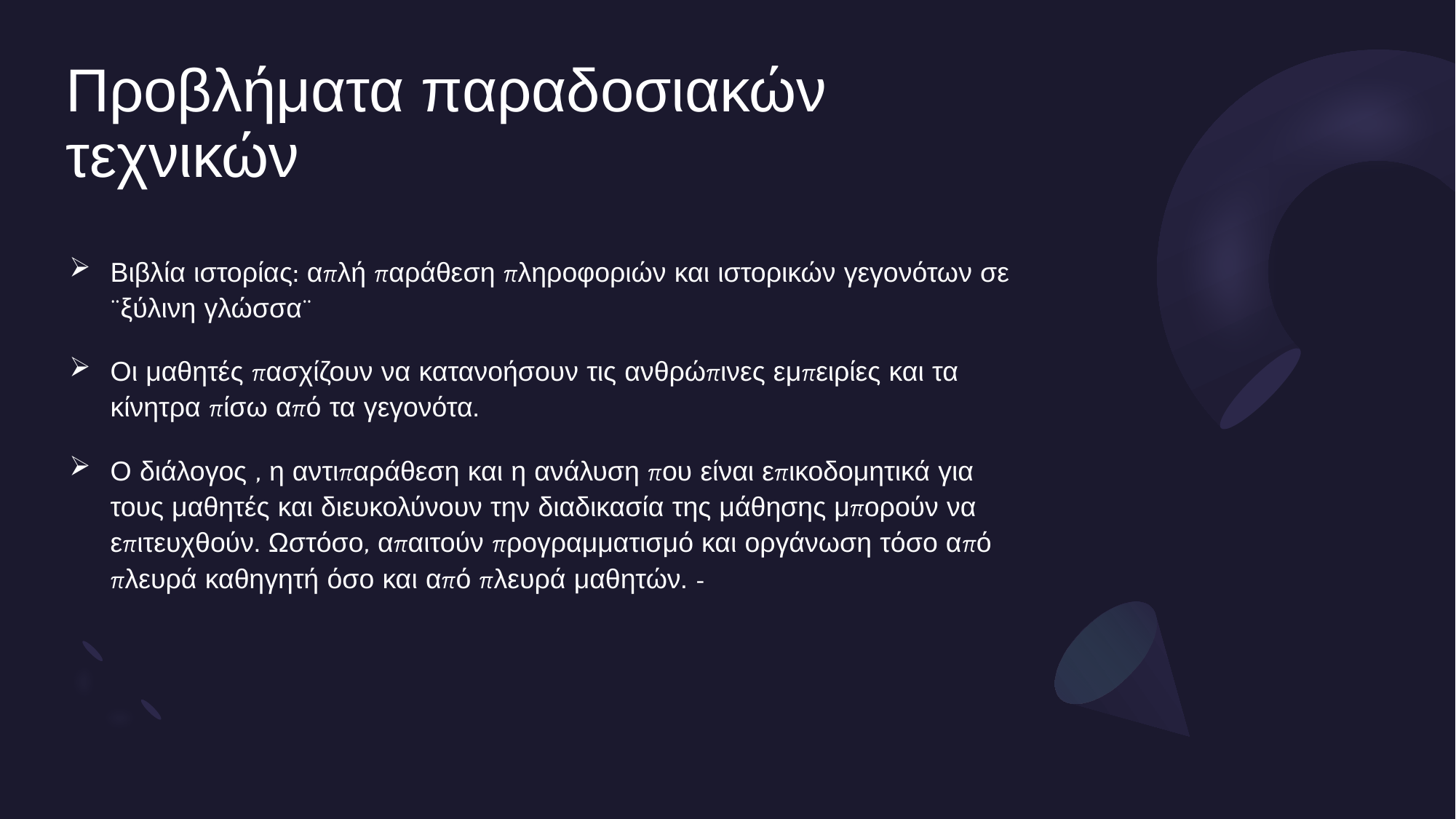

# Προβλήματα παραδοσιακών τεχνικών
Βιβλία ιστορίας: απλή παράθεση πληροφοριών και ιστορικών γεγονότων σε ¨ξύλινη γλώσσα¨
Οι μαθητές πασχίζουν να κατανοήσουν τις ανθρώπινες εμπειρίες και τα κίνητρα πίσω από τα γεγονότα.
Ο διάλογος , η αντιπαράθεση και η ανάλυση που είναι επικοδομητικά για τους μαθητές και διευκολύνουν την διαδικασία της μάθησης μπορούν να επιτευχθούν. Ωστόσο, απαιτούν προγραμματισμό και οργάνωση τόσο από πλευρά καθηγητή όσο και από πλευρά μαθητών. -